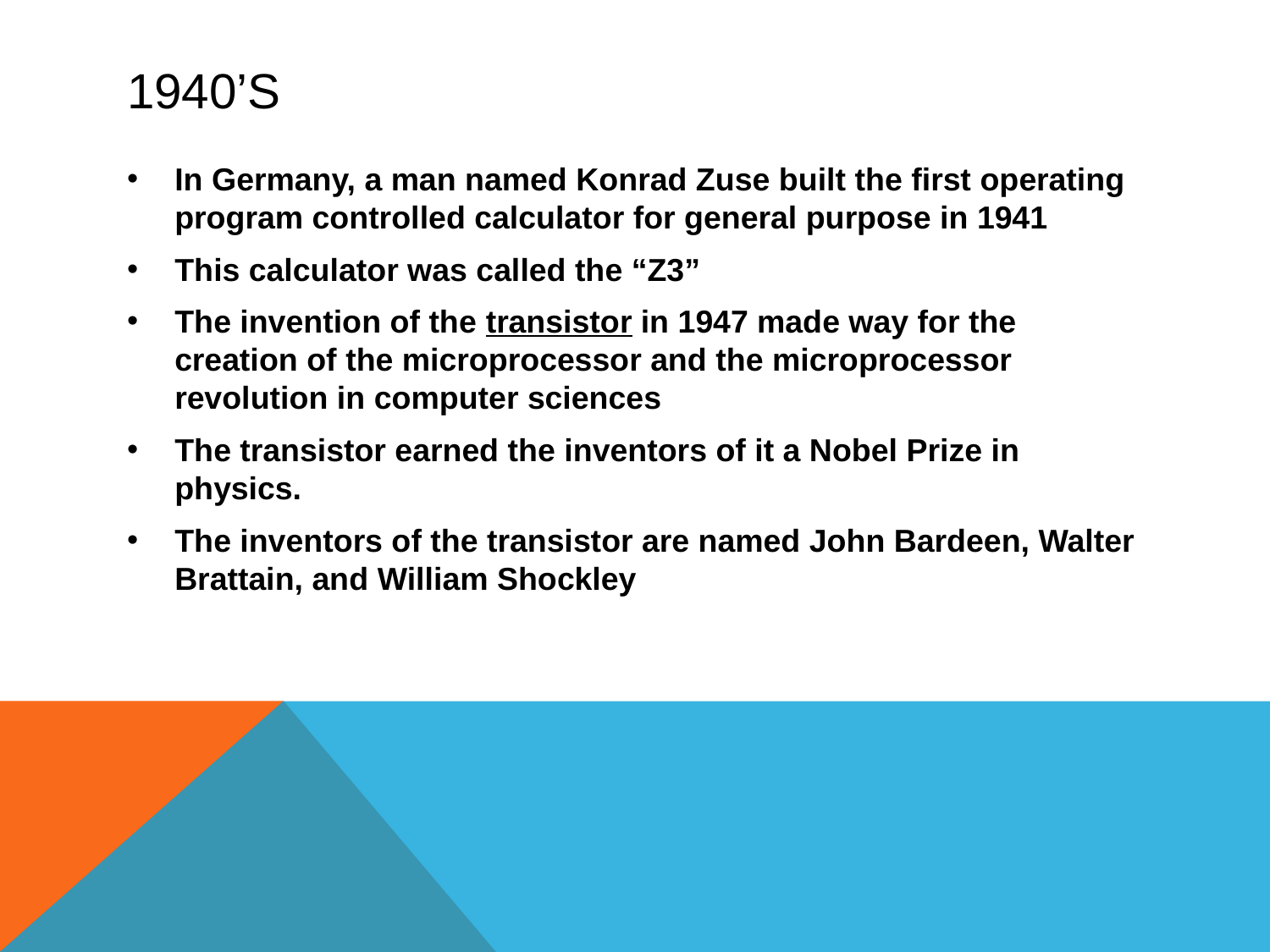

# 1940’s
In Germany, a man named Konrad Zuse built the first operating program controlled calculator for general purpose in 1941
This calculator was called the “Z3”
The invention of the transistor in 1947 made way for the creation of the microprocessor and the microprocessor revolution in computer sciences
The transistor earned the inventors of it a Nobel Prize in physics.
The inventors of the transistor are named John Bardeen, Walter Brattain, and William Shockley